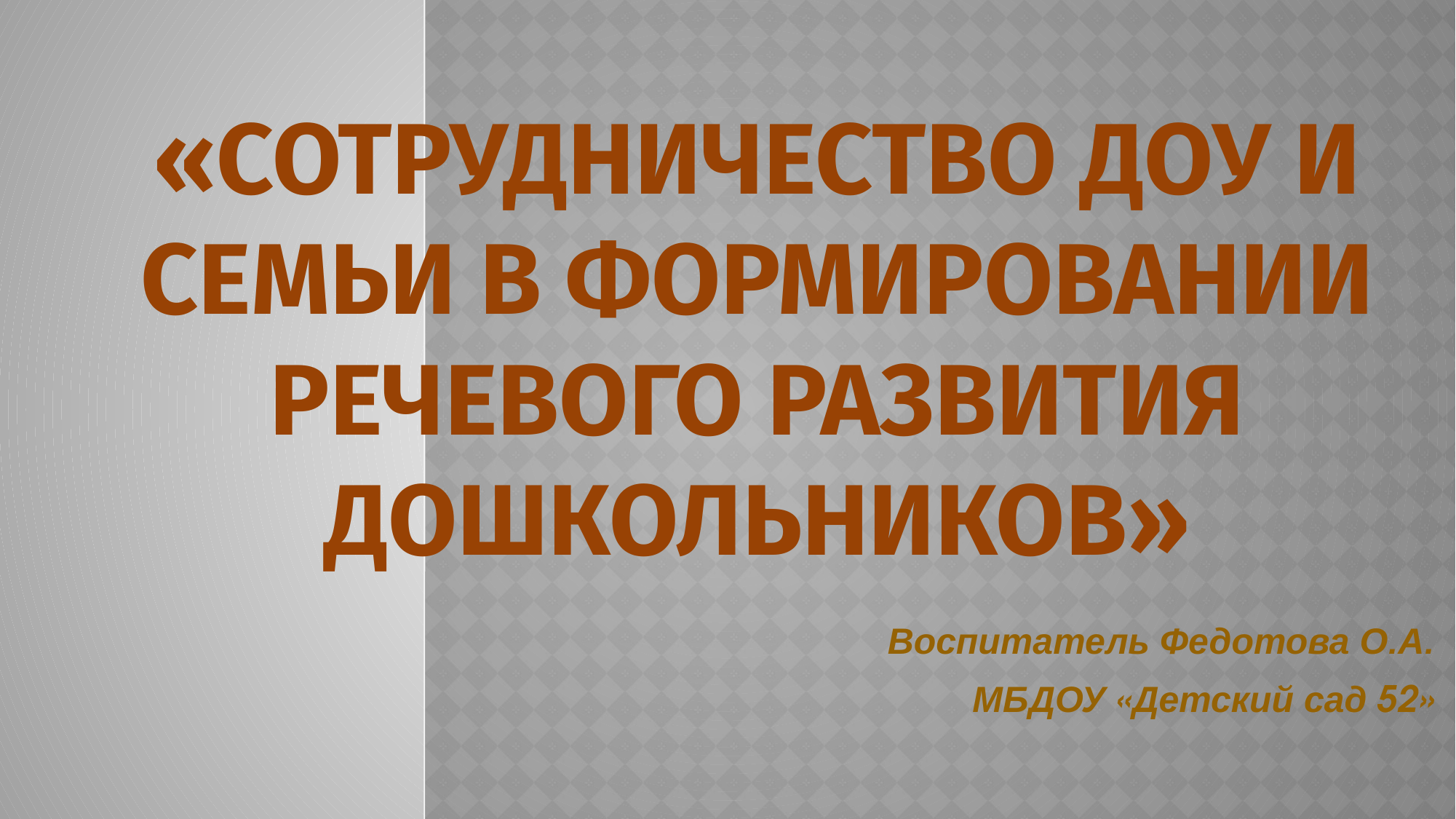

# «Сотрудничество ДОУ и семьи в формировании речевого развития дошкольников»
Воспитатель Федотова О.А.
МБДОУ «Детский сад 52»